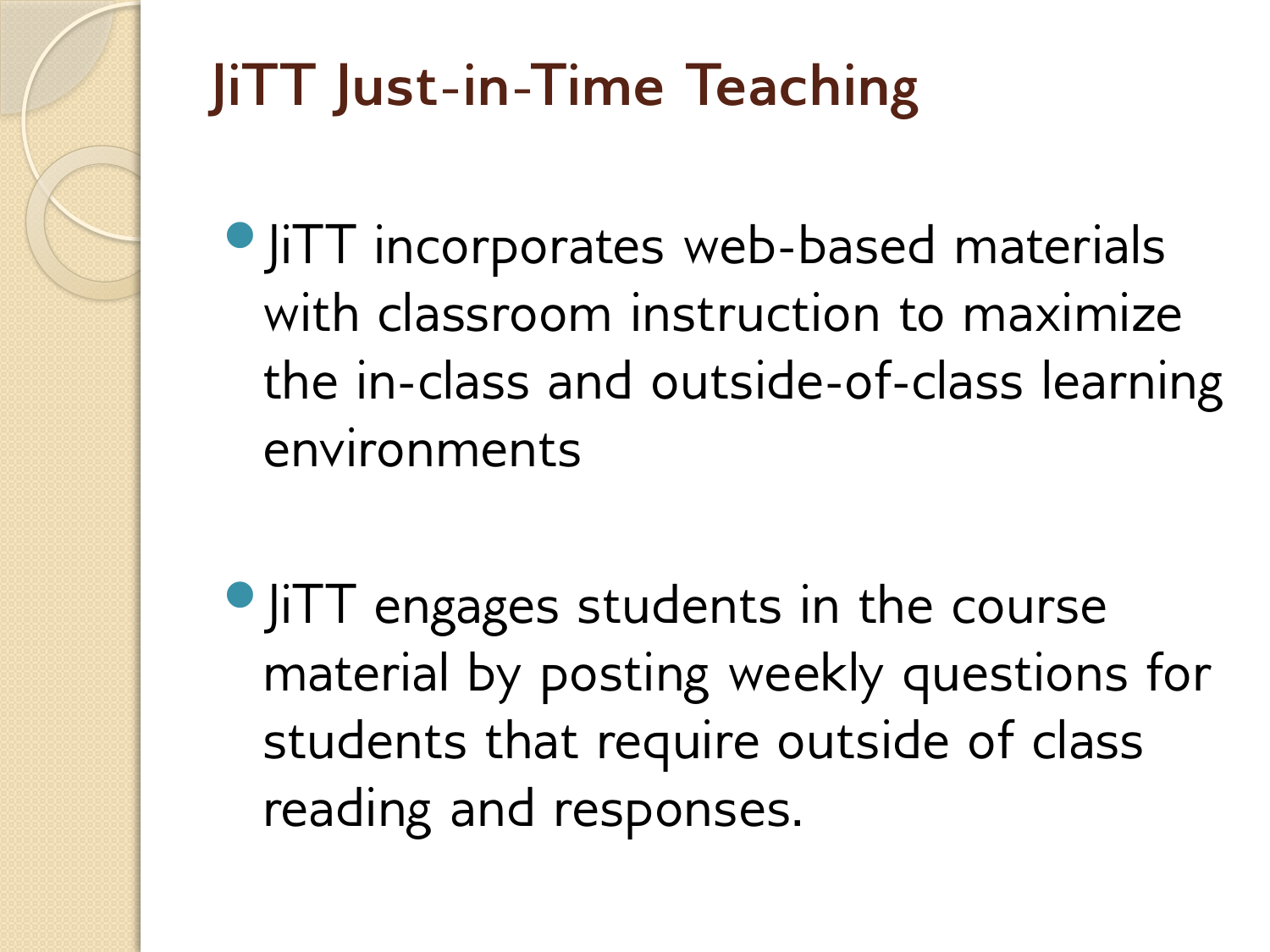

# JiTT Just-in-Time Teaching
JiTT incorporates web-based materials with classroom instruction to maximize the in-class and outside-of-class learning environments

JiTT engages students in the course material by posting weekly questions for students that require outside of class reading and responses.